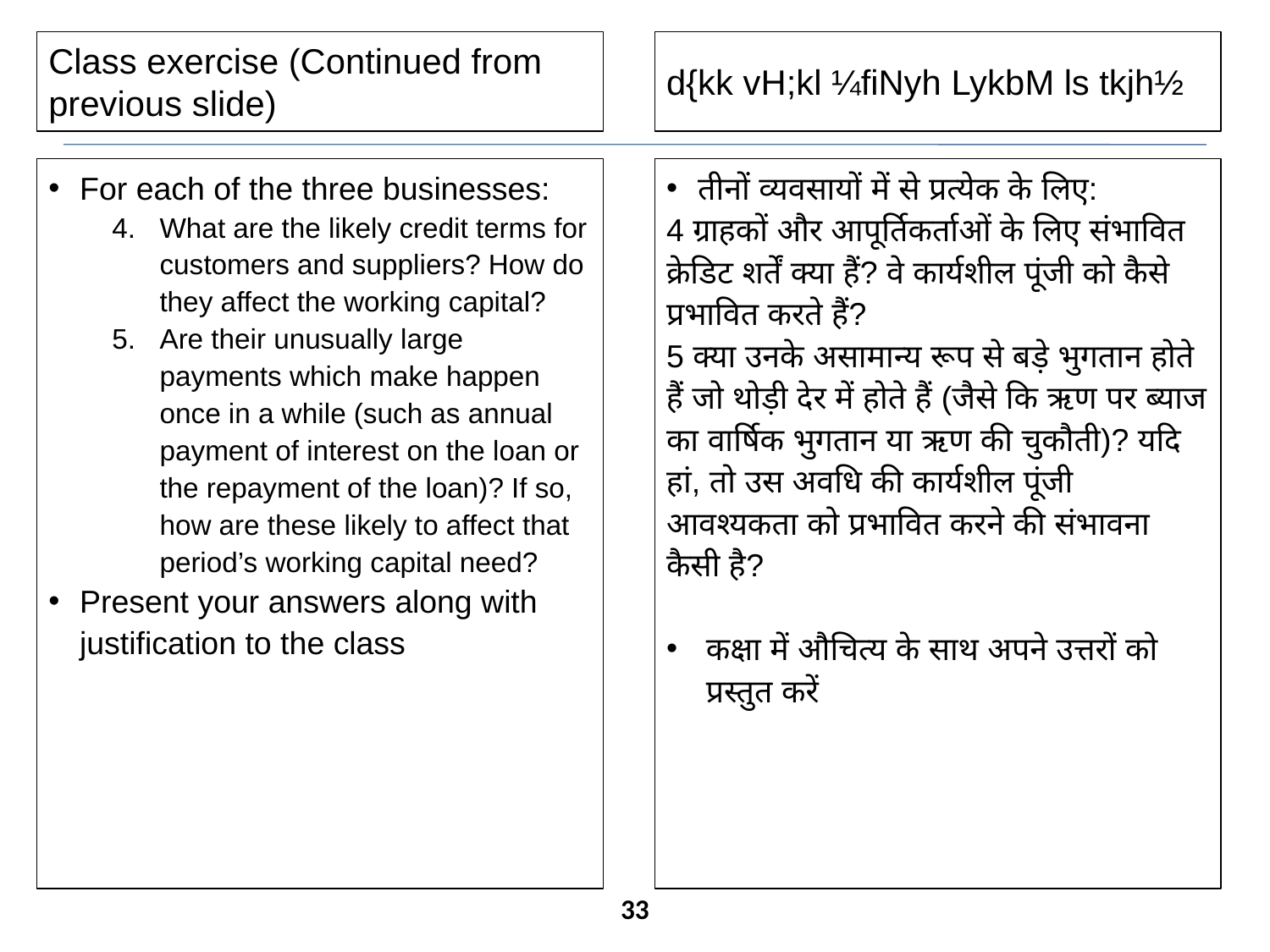

Class exercise (Continued from previous slide)
d{kk vH;kl ¼fiNyh LykbM ls tkjh½
For each of the three businesses:
What are the likely credit terms for customers and suppliers? How do they affect the working capital?
Are their unusually large payments which make happen once in a while (such as annual payment of interest on the loan or the repayment of the loan)? If so, how are these likely to affect that period’s working capital need?
Present your answers along with justification to the class
तीनों व्यवसायों में से प्रत्येक के लिए:
4 ग्राहकों और आपूर्तिकर्ताओं के लिए संभावित क्रेडिट शर्तें क्या हैं? वे कार्यशील पूंजी को कैसे प्रभावित करते हैं?
5 क्या उनके असामान्य रूप से बड़े भुगतान होते हैं जो थोड़ी देर में होते हैं (जैसे कि ऋण पर ब्याज का वार्षिक भुगतान या ऋण की चुकौती)? यदि हां, तो उस अवधि की कार्यशील पूंजी आवश्यकता को प्रभावित करने की संभावना कैसी है?

कक्षा में औचित्य के साथ अपने उत्तरों को प्रस्तुत करें

33